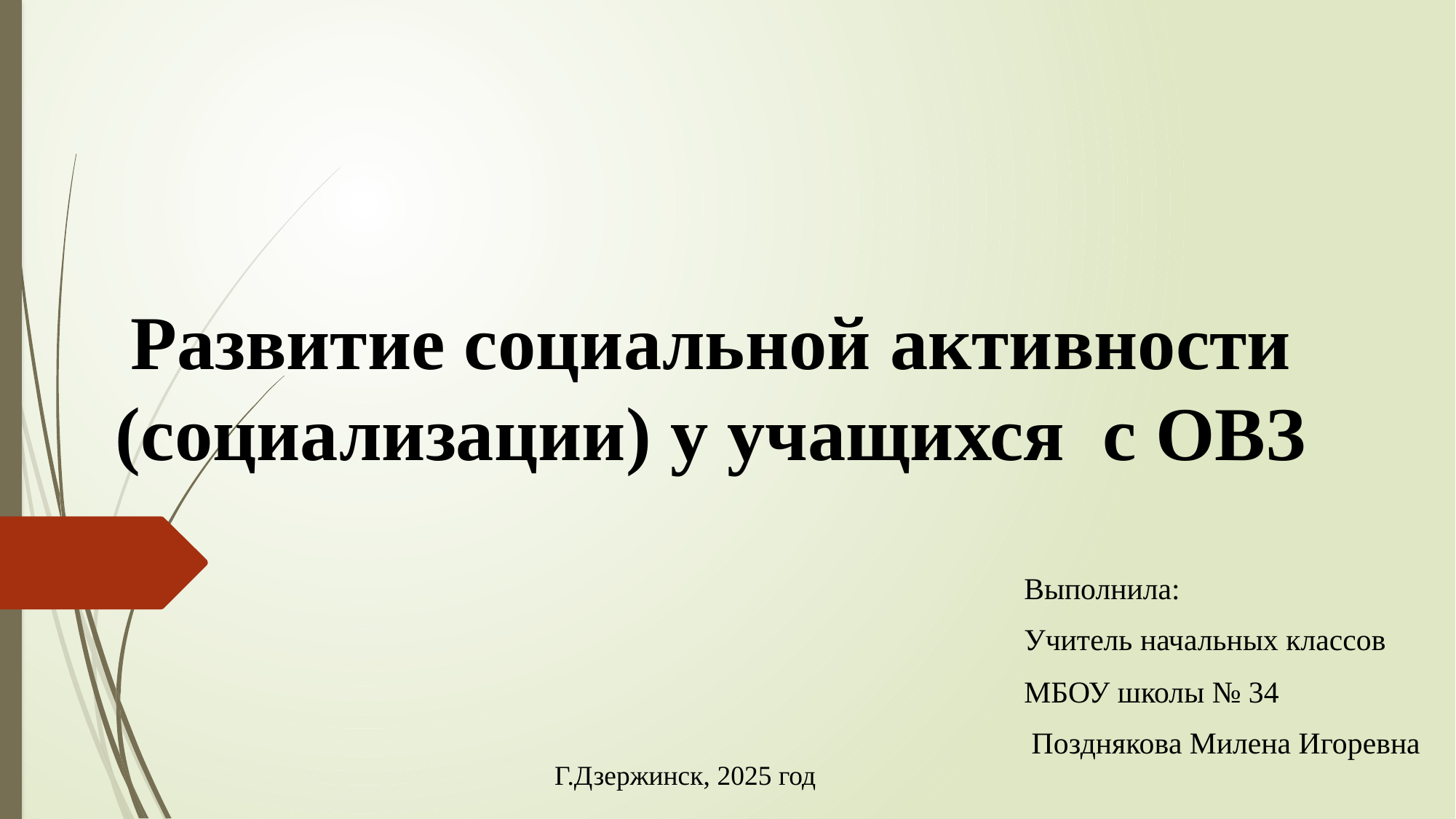

# Развитие социальной активности (социализации) у учащихся  с ОВЗ
Выполнила:
Учитель начальных классов
МБОУ школы № 34
 Позднякова Милена Игоревна
Г.Дзержинск, 2025 год